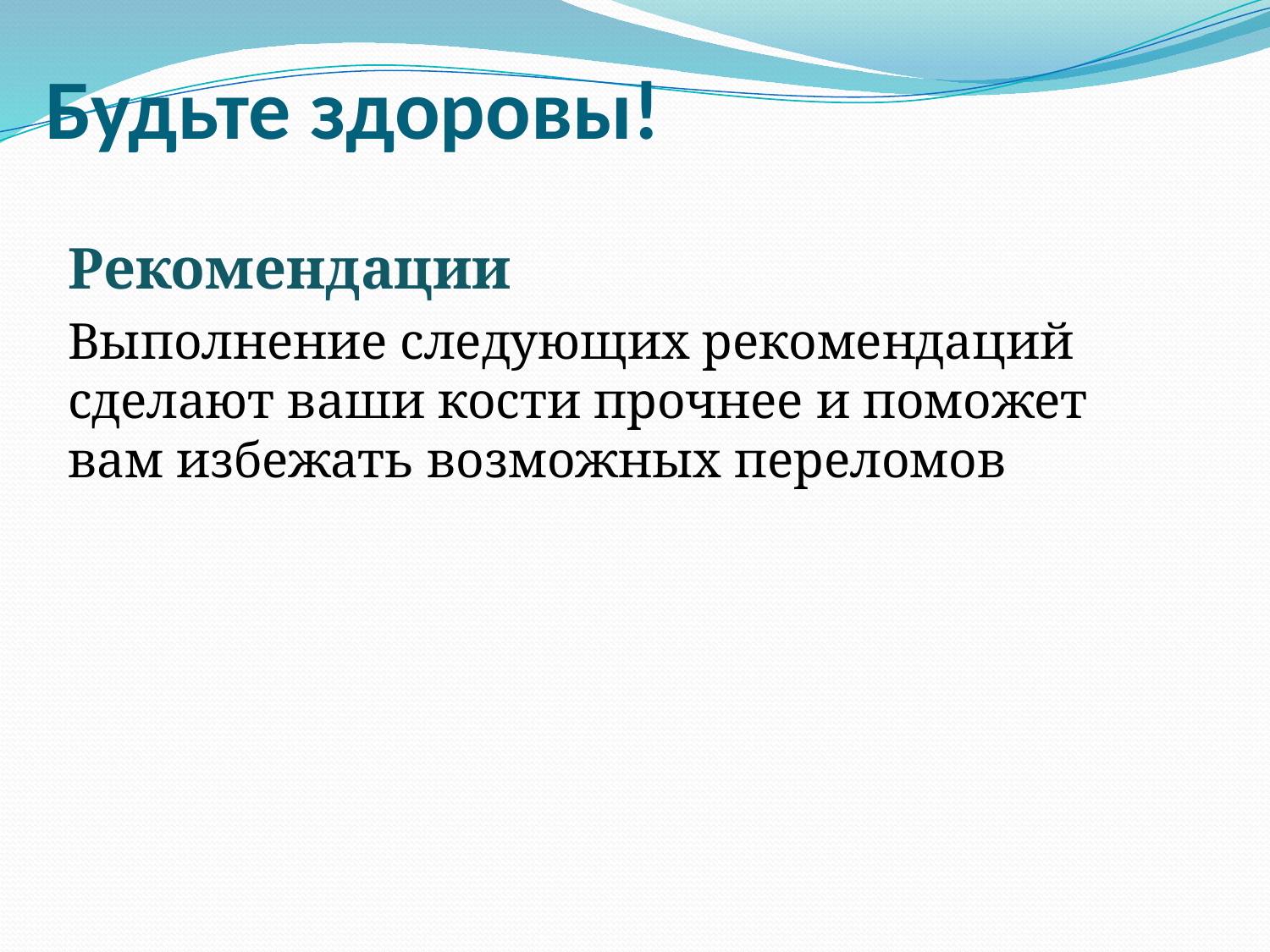

# Будьте здоровы!

Рекомендации
Выполнение следующих рекомендаций сделают ваши кости прочнее и поможет вам избежать возможных переломов